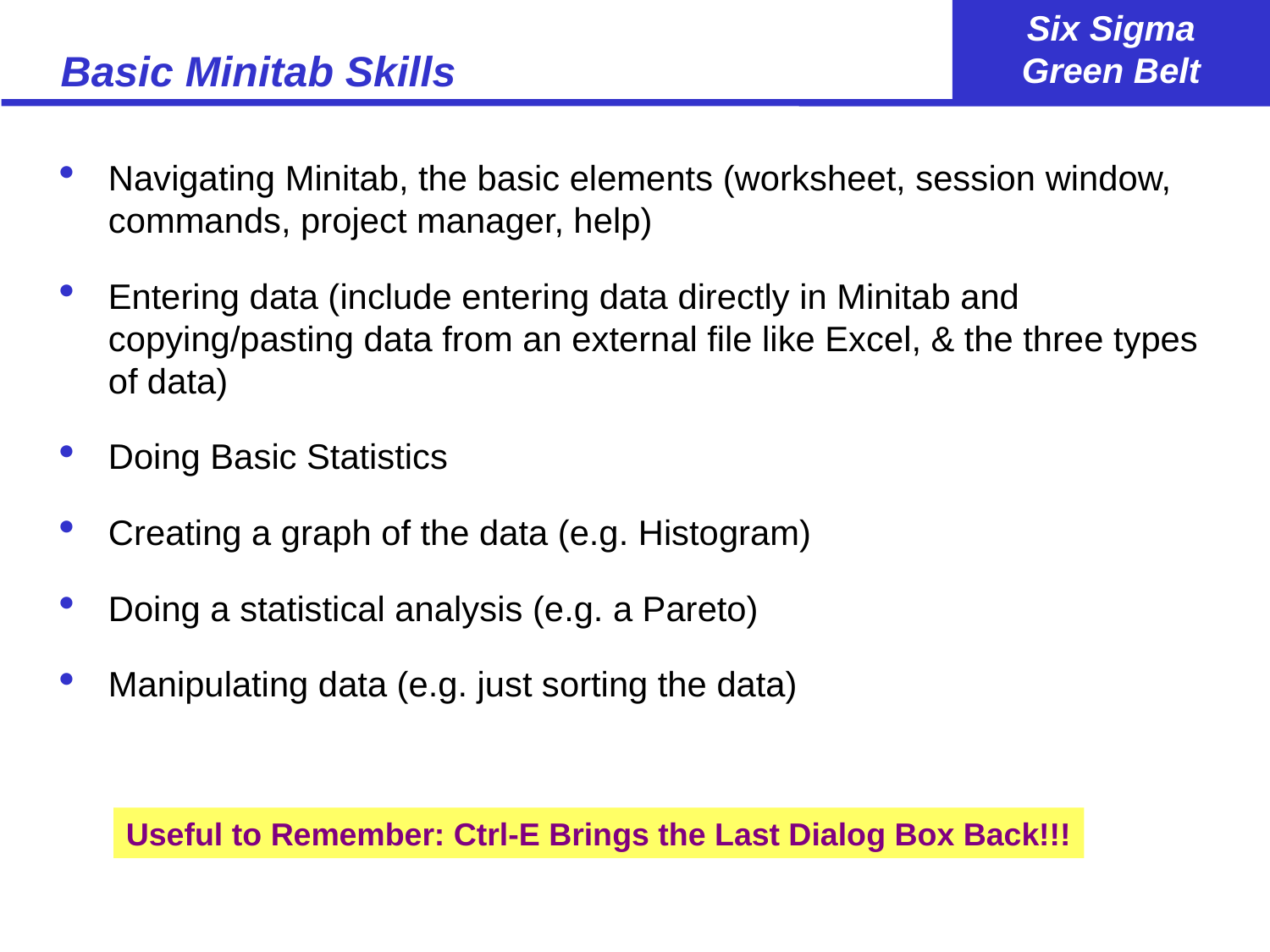

# Basic Minitab Skills
Navigating Minitab, the basic elements (worksheet, session window, commands, project manager, help)
Entering data (include entering data directly in Minitab and copying/pasting data from an external file like Excel, & the three types of data)
Doing Basic Statistics
Creating a graph of the data (e.g. Histogram)
Doing a statistical analysis (e.g. a Pareto)
Manipulating data (e.g. just sorting the data)

Useful to Remember: Ctrl-E Brings the Last Dialog Box Back!!!